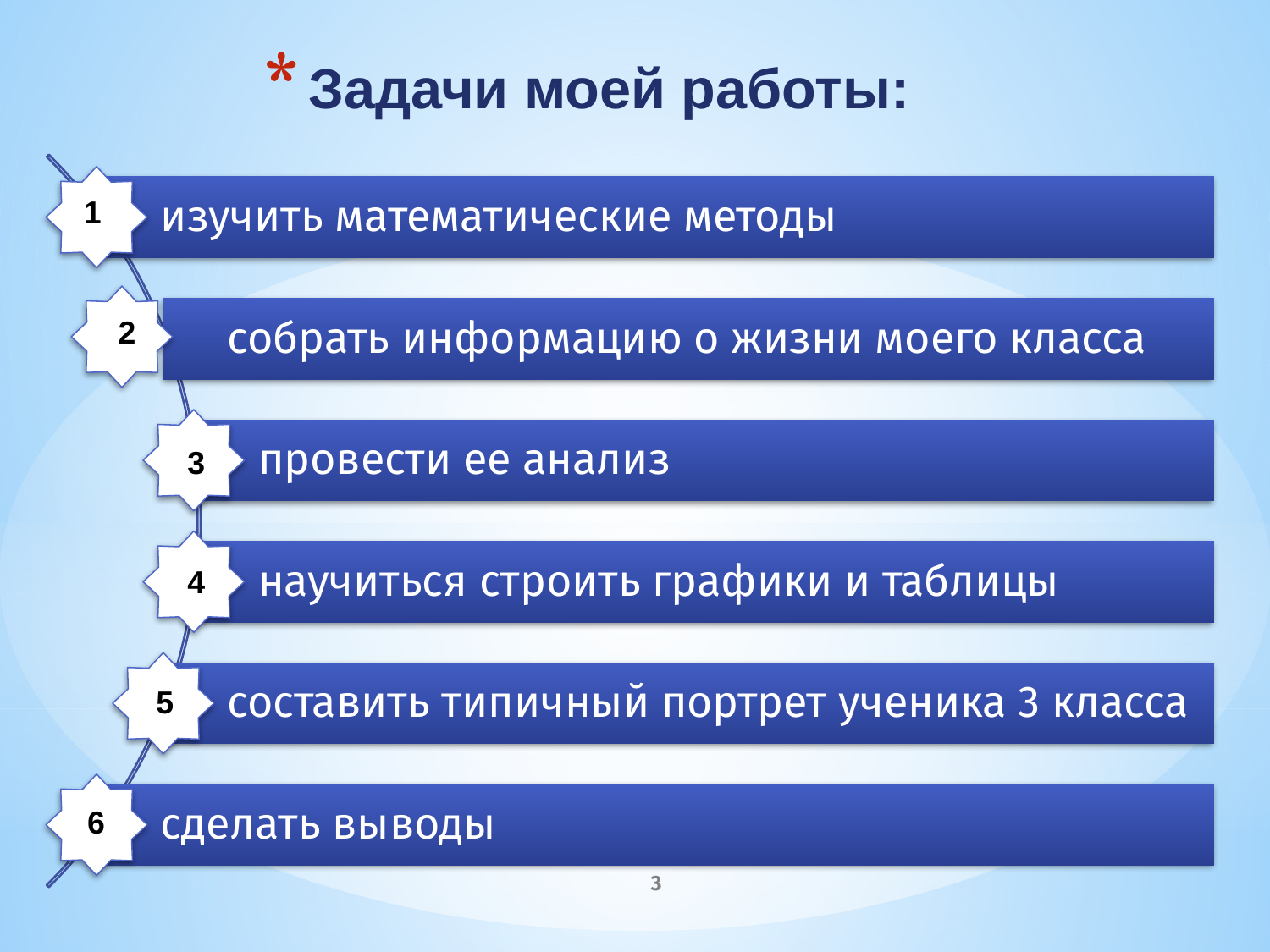

# Задачи моей работы:
изучить математические методы
собрать информацию о жизни моего класса
провести ее анализ
научиться строить графики и таблицы
составить типичный портрет ученика 3 класса
сделать выводы
1
2
3
4
5
6
3